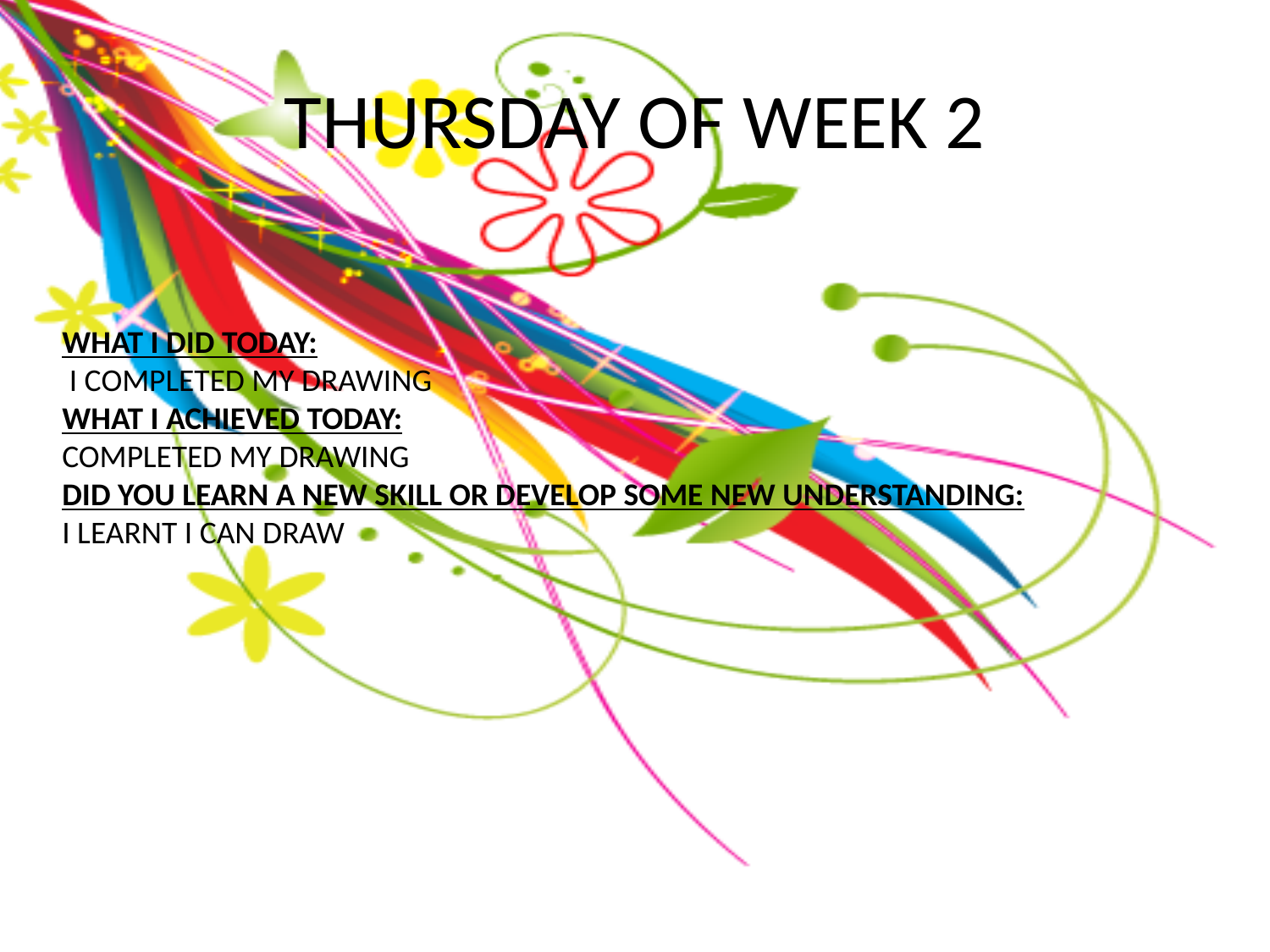

# THURSDAY OF WEEK 2
WHAT I DID TODAY:
 I COMPLETED MY DRAWING
WHAT I ACHIEVED TODAY:
COMPLETED MY DRAWING
DID YOU LEARN A NEW SKILL OR DEVELOP SOME NEW UNDERSTANDING:
I LEARNT I CAN DRAW